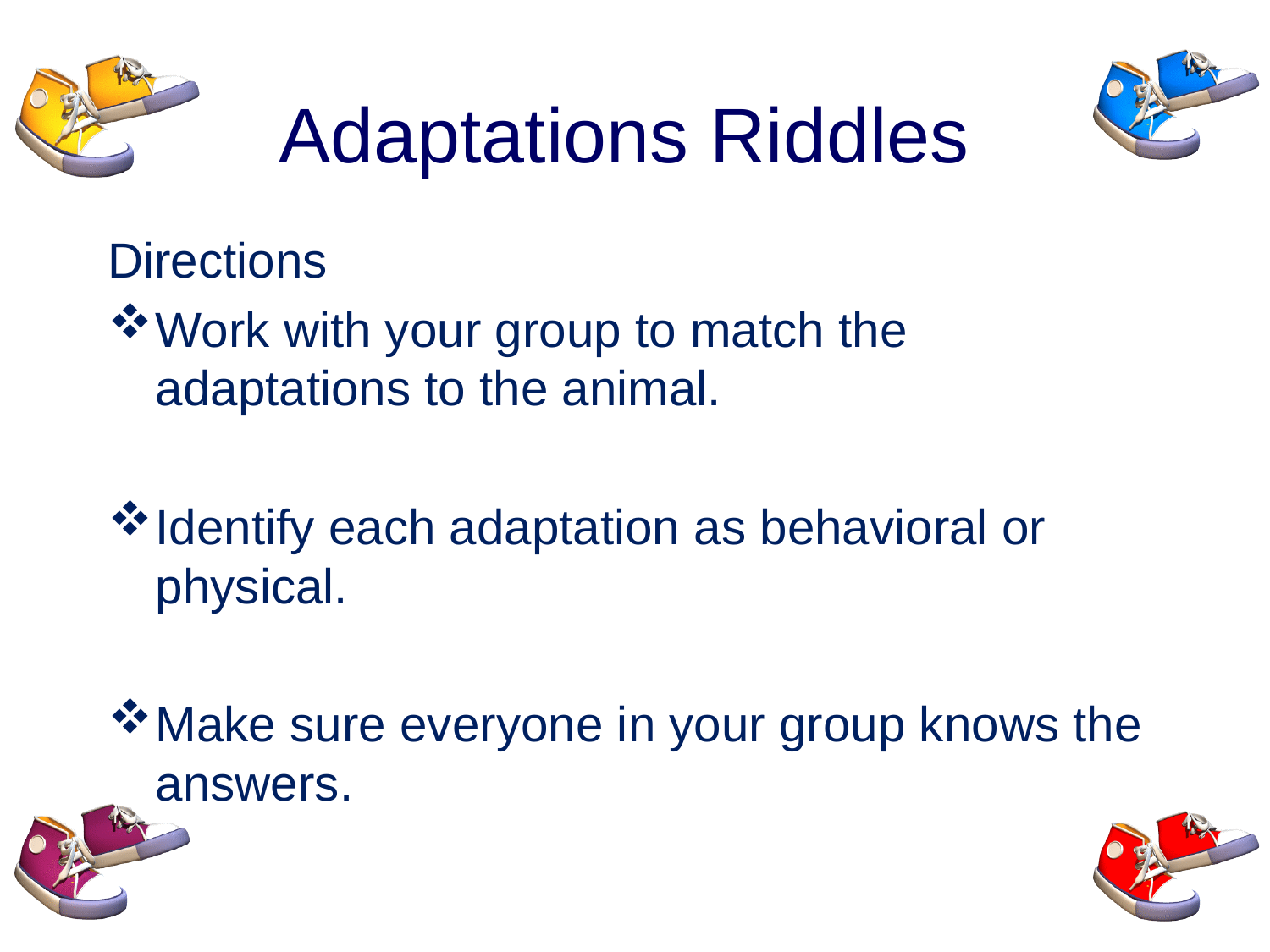

# Adaptations Riddles
Directions
Work with your group to match the adaptations to the animal.

Identify each adaptation as behavioral or physical.

Make sure everyone in your group knows the answers.